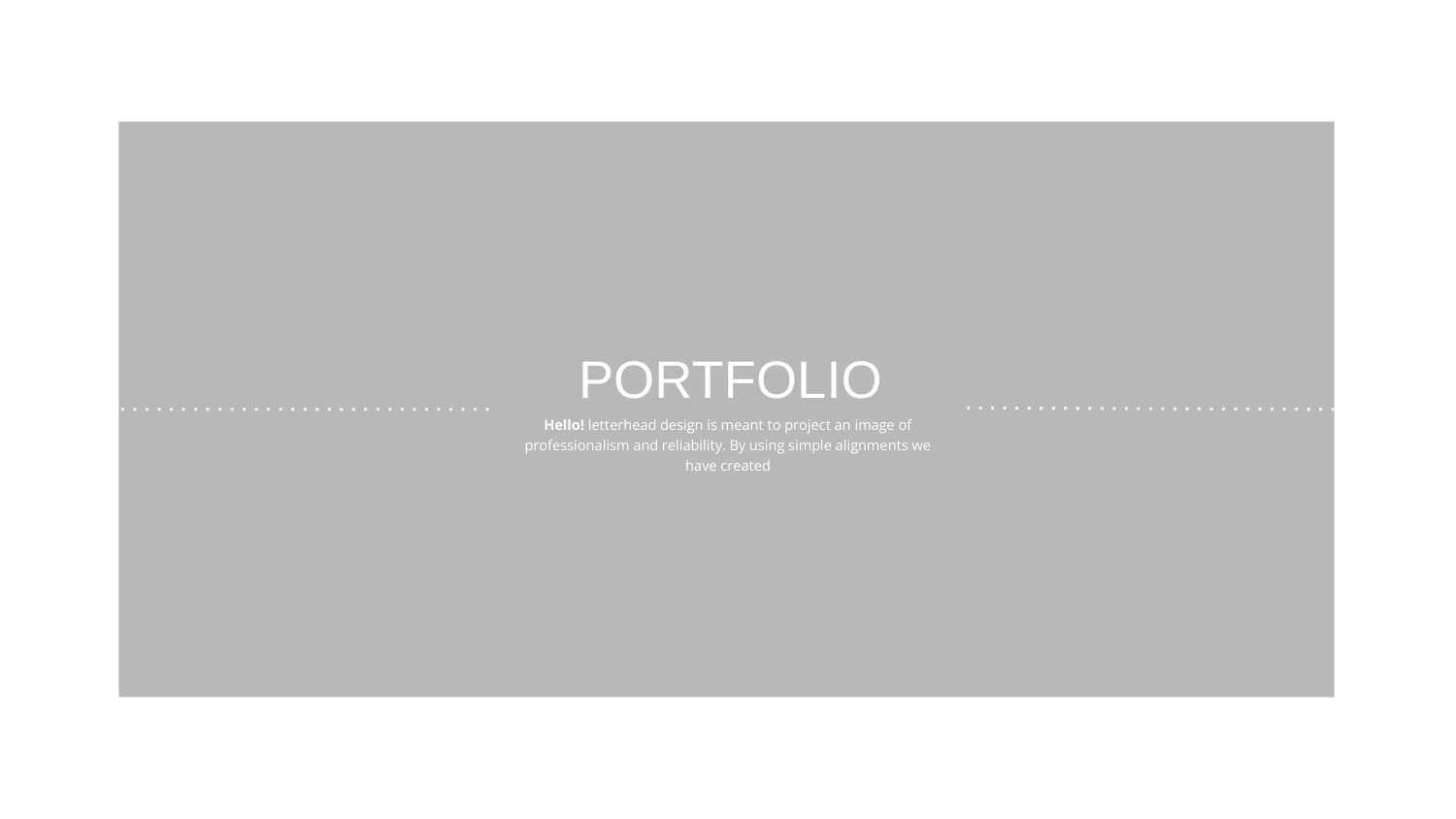

PORTFOLIO
Hello! letterhead design is meant to project an image of professionalism and reliability. By using simple alignments we have created
07
07